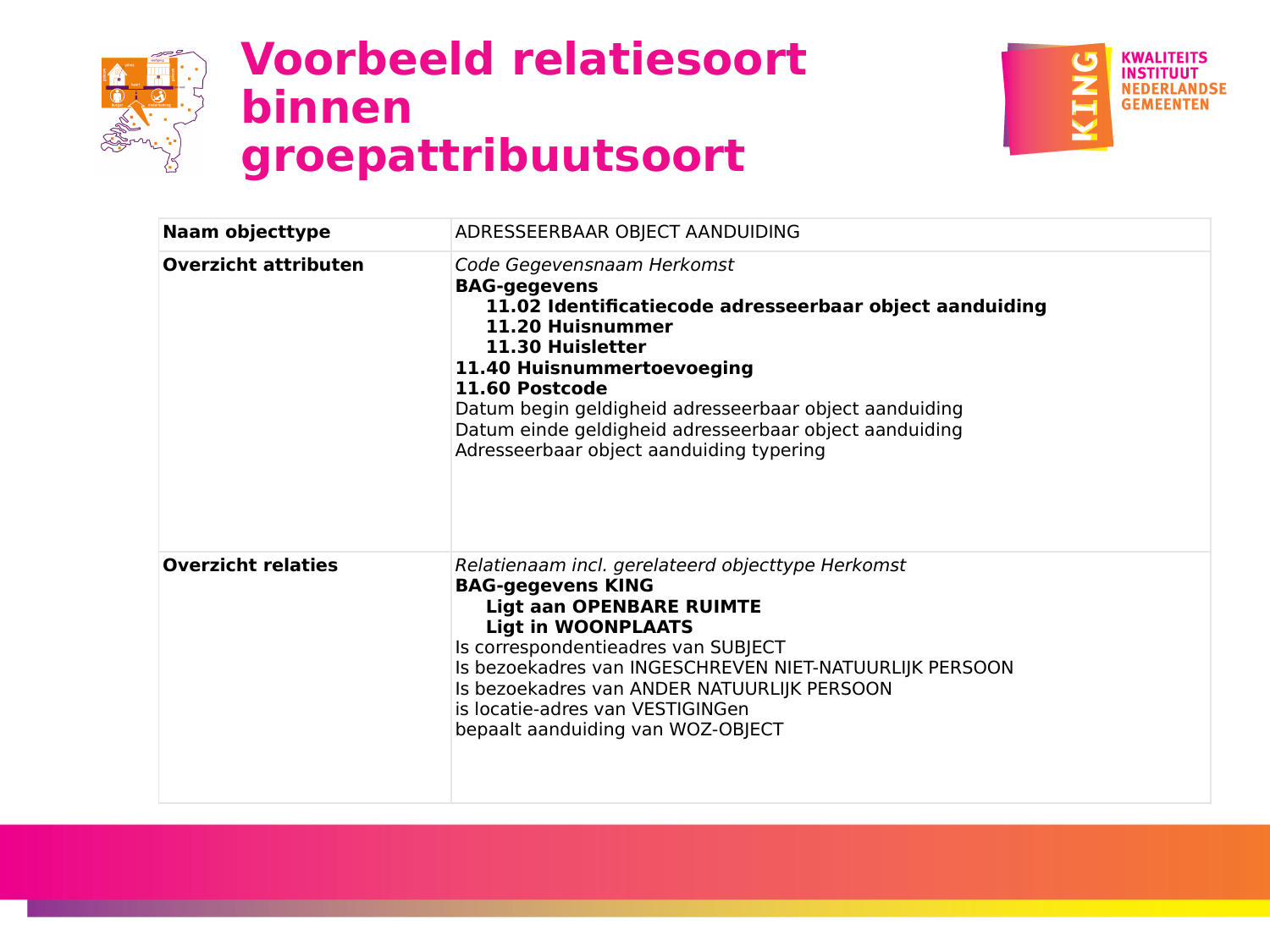

Voorbeeld relatiesoort
binnen
groepattribuutsoort
| Naam objecttype | ADRESSEERBAAR OBJECT AANDUIDING |
| --- | --- |
| Overzicht attributen | Code Gegevensnaam Herkomst BAG-gegevens 11.02 Identificatiecode adresseerbaar object aanduiding 11.20 Huisnummer 11.30 Huisletter 11.40 Huisnummertoevoeging 11.60 Postcode Datum begin geldigheid adresseerbaar object aanduiding Datum einde geldigheid adresseerbaar object aanduiding Adresseerbaar object aanduiding typering |
| Overzicht relaties | Relatienaam incl. gerelateerd objecttype Herkomst BAG-gegevens KING Ligt aan OPENBARE RUIMTE Ligt in WOONPLAATS Is correspondentieadres van SUBJECT Is bezoekadres van INGESCHREVEN NIET-NATUURLIJK PERSOON Is bezoekadres van ANDER NATUURLIJK PERSOON is locatie-adres van VESTIGINGen bepaalt aanduiding van WOZ-OBJECT |